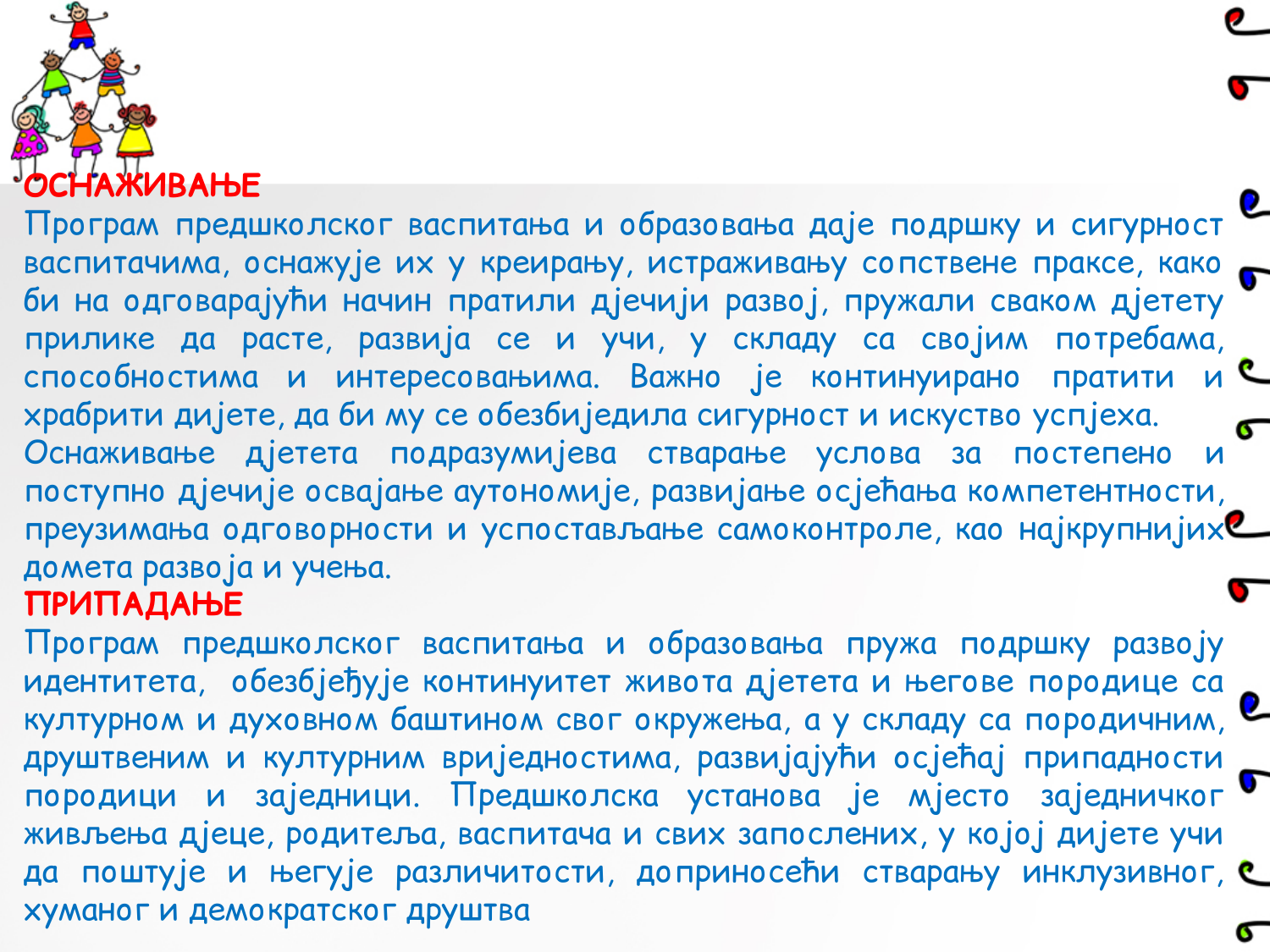

ОСНАЖИВАЊЕ
Програм предшколског васпитања и образовања даје подршку и сигурност васпитачима, оснажује их у креирању, истраживању сопствене праксе, како би на одговарајући начин пратили дјечији развој, пружали сваком дјетету прилике да расте, развија се и учи, у складу са својим потребама, способностима и интересовањима. Важно је континуирано пратити и храбрити дијете, да би му се обезбиједила сигурност и искуство успјеха.
Оснаживање дјетета подразумијева стварање услова за постепено и поступно дјечије освајање аутономије, развијање осјећања компетентности, преузимања одговорности и успостављање самоконтроле, као најкрупнијих домета развоја и учења.
ПРИПАДАЊЕ
Програм предшколског васпитања и образовања пружа подршку развоју идентитета,  обезбјеђује континуитет живота дјетета и његове породице са културном и духовном баштином свог окружења, а у складу са породичним, друштвеним и културним вриједностима, развијајући осјећај припадности породици и заједници. Предшколска установа је мјесто заједничког живљења дјеце, родитеља, васпитача и свих запослених, у којој дијете учи да поштује и његује различитости, доприносећи стварању инклузивног, хуманог и демократског друштва